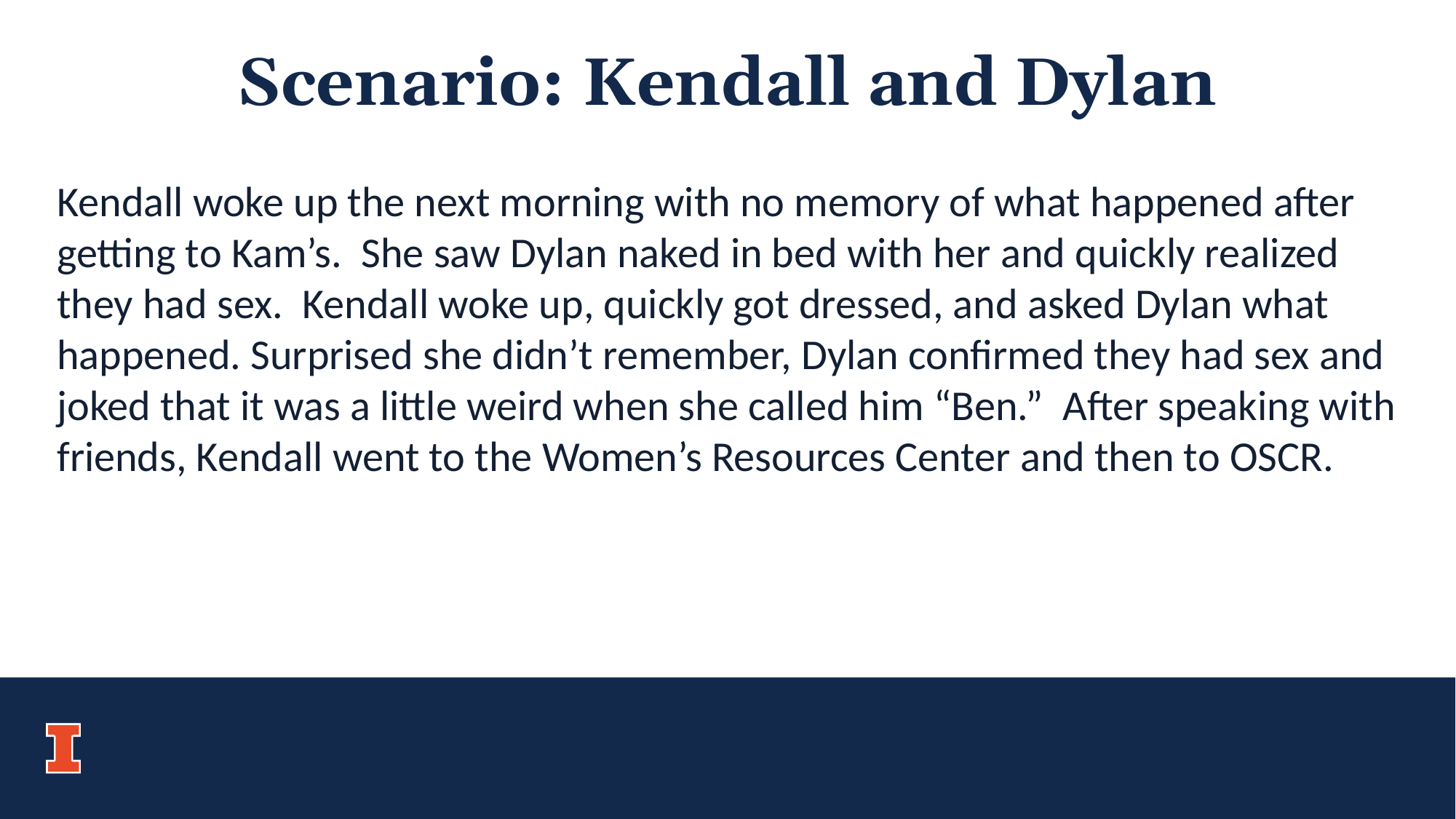

Scenario: Kendall and Dylan
Kendall woke up the next morning with no memory of what happened after getting to Kam’s.  She saw Dylan naked in bed with her and quickly realized they had sex.  Kendall woke up, quickly got dressed, and asked Dylan what happened. Surprised she didn’t remember, Dylan confirmed they had sex and joked that it was a little weird when she called him “Ben.”  After speaking with friends, Kendall went to the Women’s Resources Center and then to OSCR.